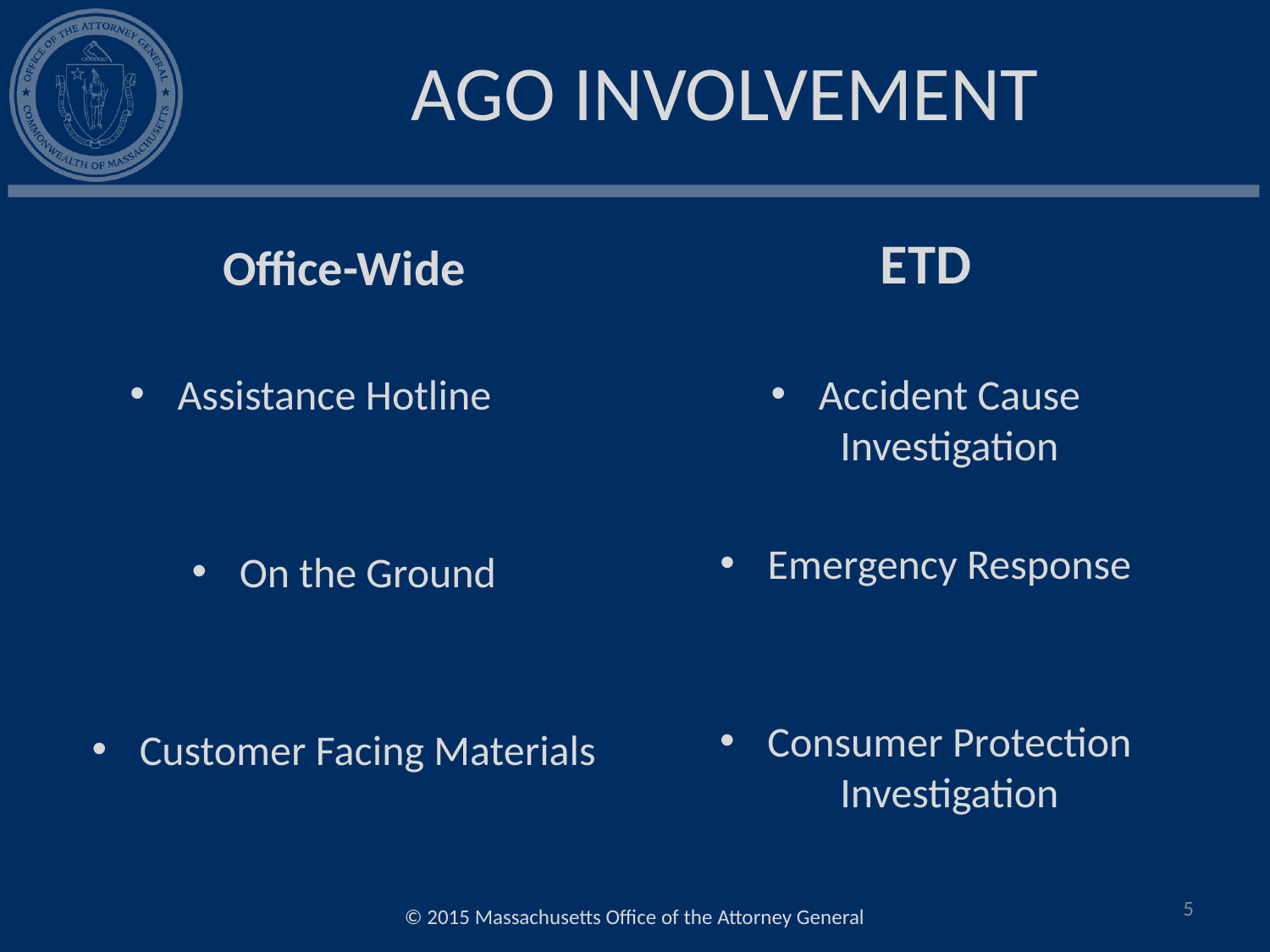

# AGO INVOLVEMENT
Office-Wide
ETD

Assistance Hotline

On the Ground

Customer Facing Materials

Accident Cause Investigation

Emergency Response

Consumer Protection Investigation
5
© 2015 Massachusetts Office of the Attorney General